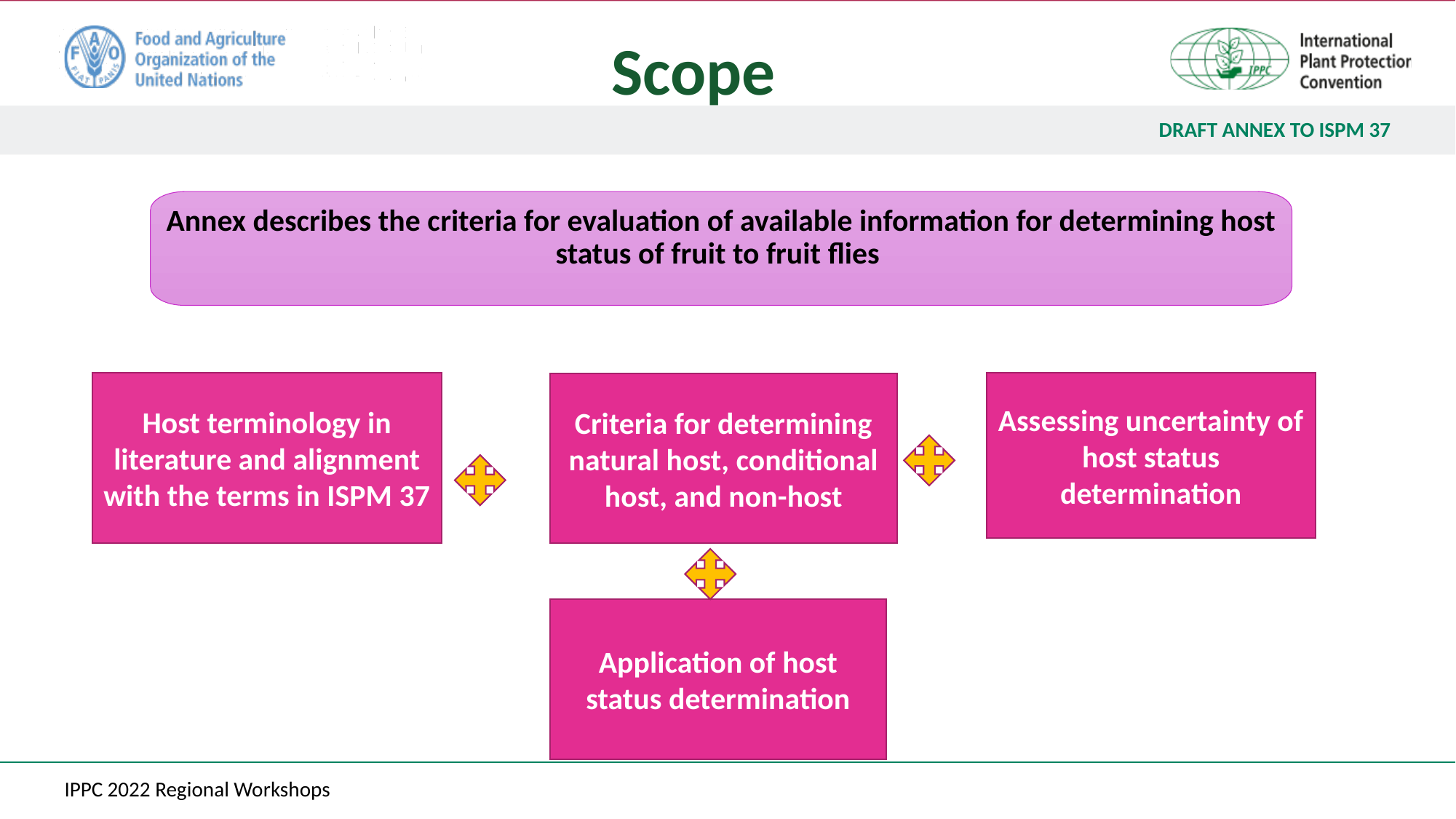

# Scope
Annex describes the criteria for evaluation of available information for determining host status of fruit to fruit flies

Host terminology in literature and alignment with the terms in ISPM 37
Assessing uncertainty of host status determination
Criteria for determining natural host, conditional host, and non-host

Application of host status determination